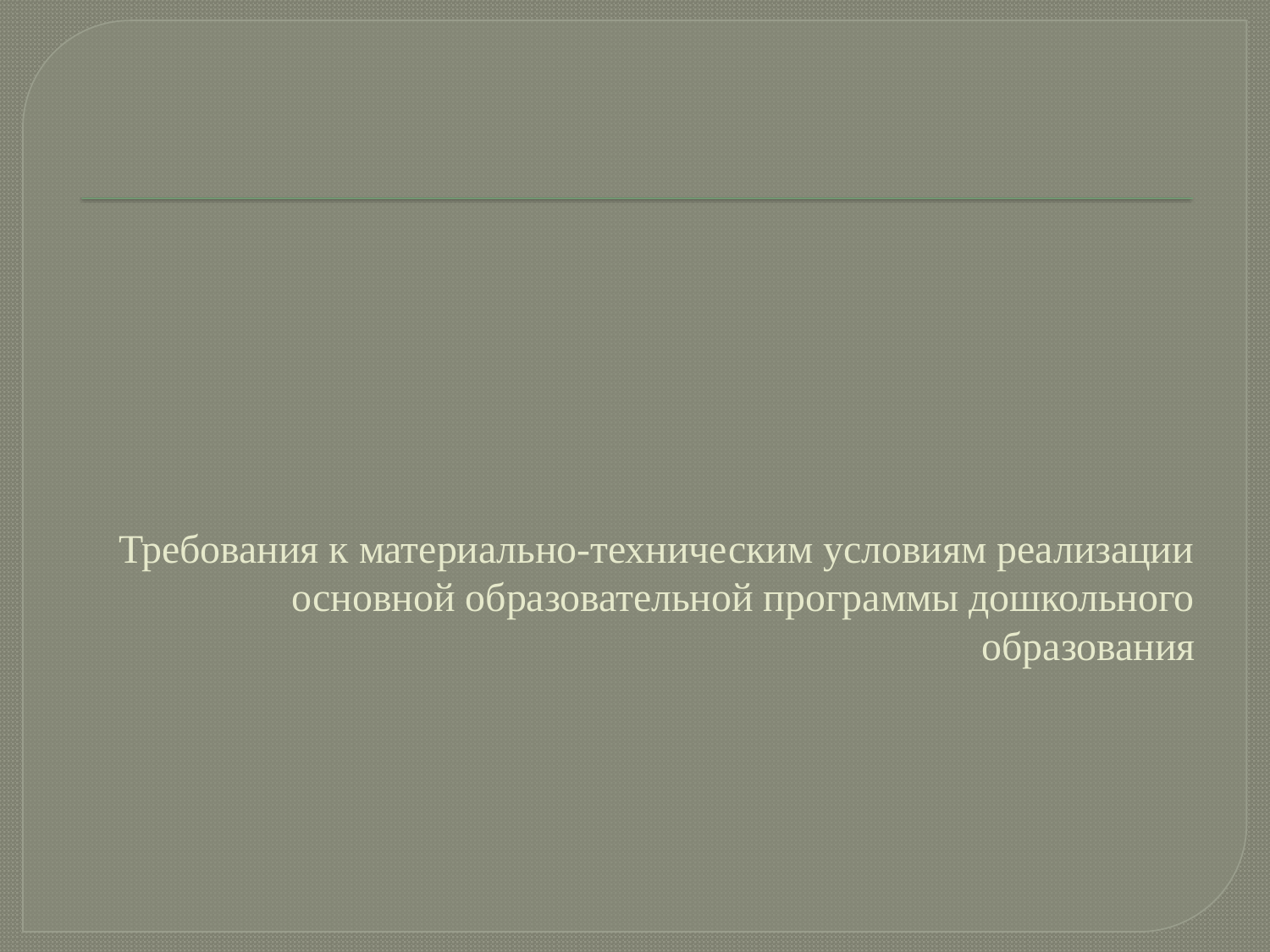

# Требования к материально-техническим условиям реализации основной образовательной программы дошкольного образования